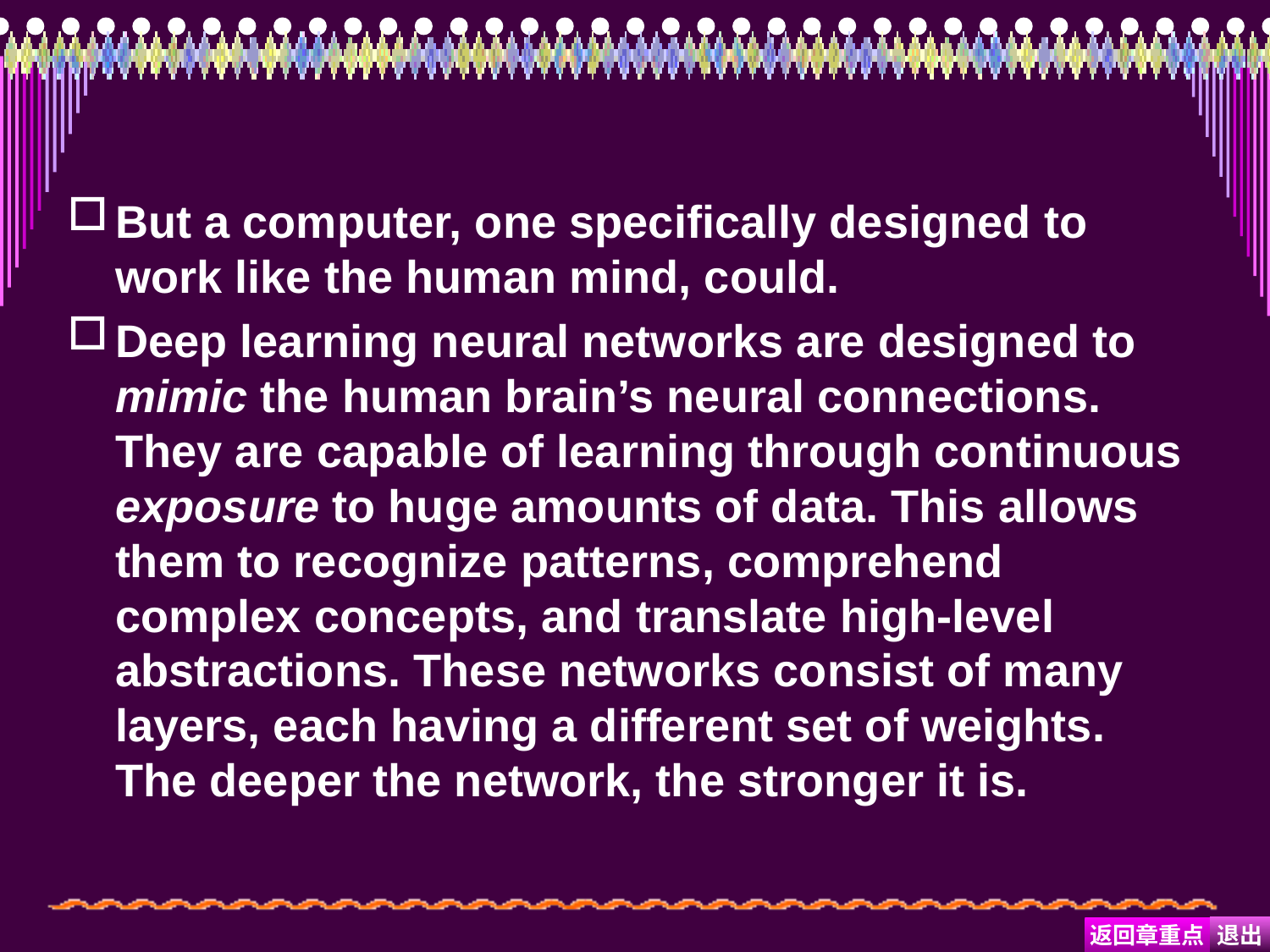

#
But a computer, one specifically designed to work like the human mind, could.
Deep learning neural networks are designed to mimic the human brain’s neural connections. They are capable of learning through continuous exposure to huge amounts of data. This allows them to recognize patterns, comprehend complex concepts, and translate high-level abstractions. These networks consist of many layers, each having a different set of weights. The deeper the network, the stronger it is.